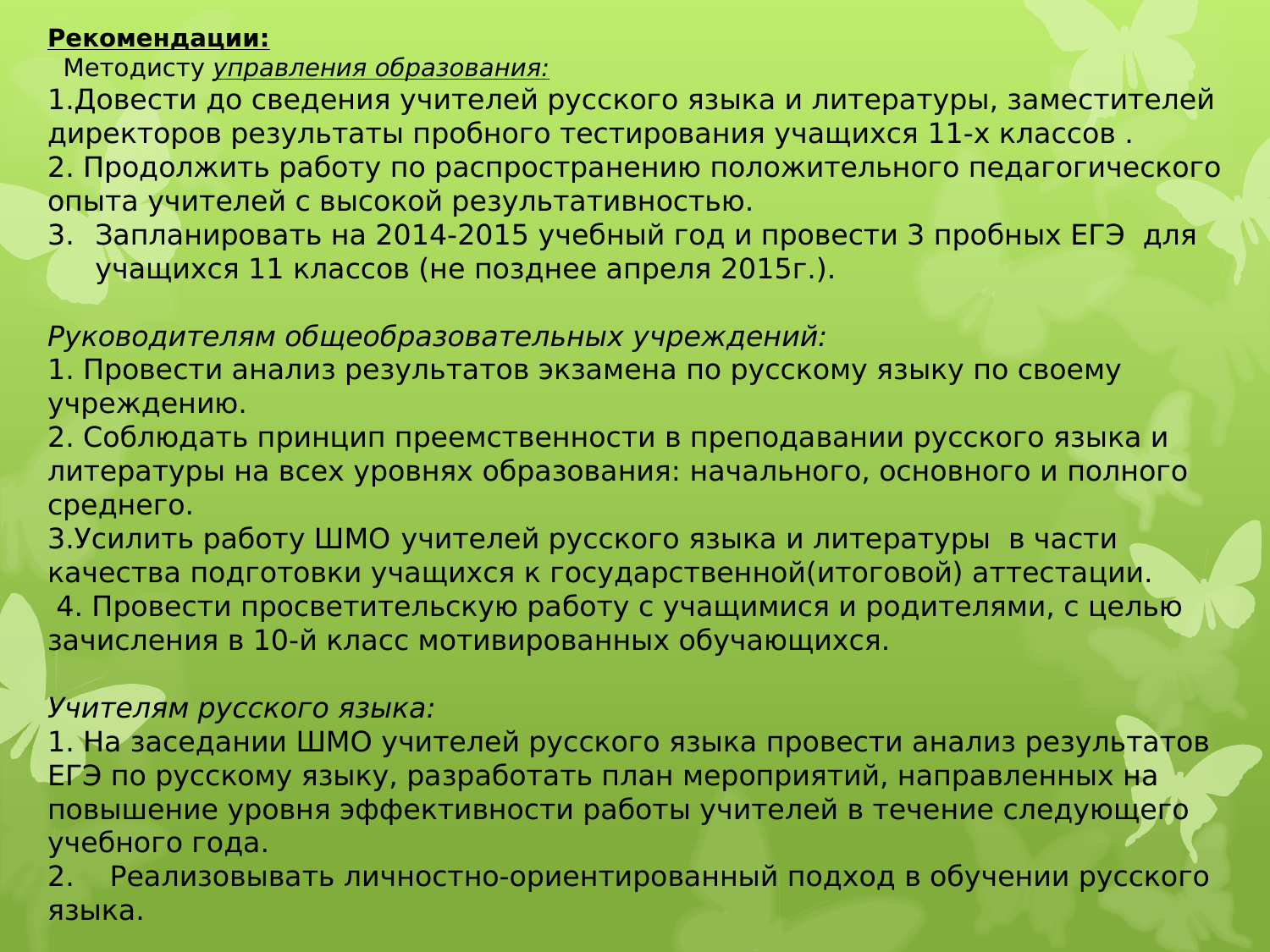

Рекомендации:
  Методисту управления образования:
1.Довести до сведения учителей русского языка и литературы, заместителей директоров результаты пробного тестирования учащихся 11-х классов .
2. Продолжить работу по распространению положительного педагогического опыта учителей с высокой результативностью.
Запланировать на 2014-2015 учебный год и провести 3 пробных ЕГЭ  для учащихся 11 классов (не позднее апреля 2015г.).

Руководителям общеобразовательных учреждений:
1. Провести анализ результатов экзамена по русскому языку по своему учреждению.
2. Соблюдать принцип преемственности в преподавании русского языка и литературы на всех уровнях образования: начального, основного и полного среднего.
3.Усилить работу ШМО учителей русского языка и литературы  в части качества подготовки учащихся к государственной(итоговой) аттестации.
 4. Провести просветительскую работу с учащимися и родителями, с целью зачисления в 10-й класс мотивированных обучающихся.

Учителям русского языка:
1. На заседании ШМО учителей русского языка провести анализ результатов ЕГЭ по русскому языку, разработать план мероприятий, направленных на повышение уровня эффективности работы учителей в течение следующего учебного года.
2.    Реализовывать личностно-ориентированный подход в обучении русского языка.